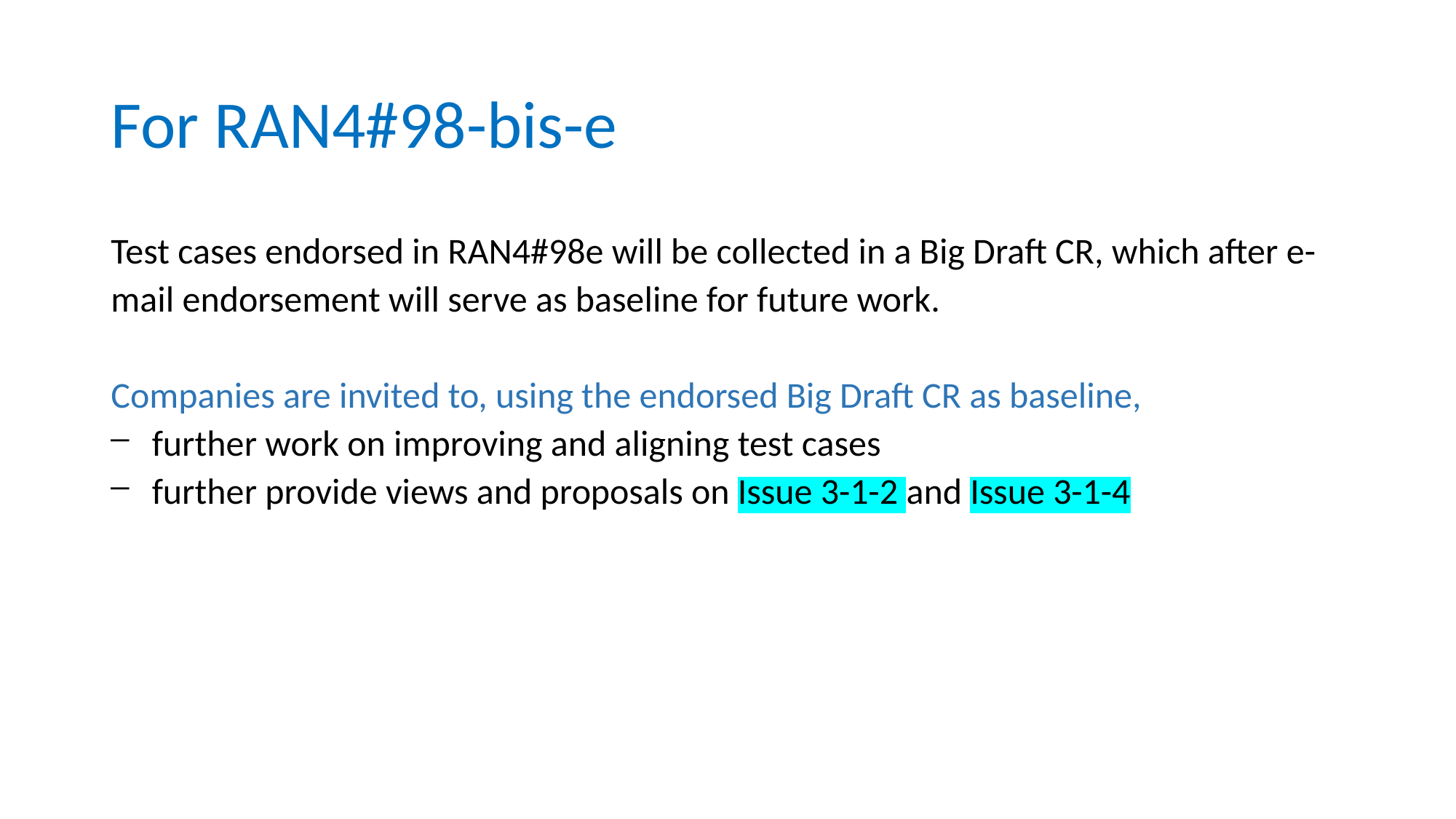

# For RAN4#98-bis-e
Test cases endorsed in RAN4#98e will be collected in a Big Draft CR, which after e-mail endorsement will serve as baseline for future work.

Companies are invited to, using the endorsed Big Draft CR as baseline,
further work on improving and aligning test cases
further provide views and proposals on Issue 3-1-2 and Issue 3-1-4